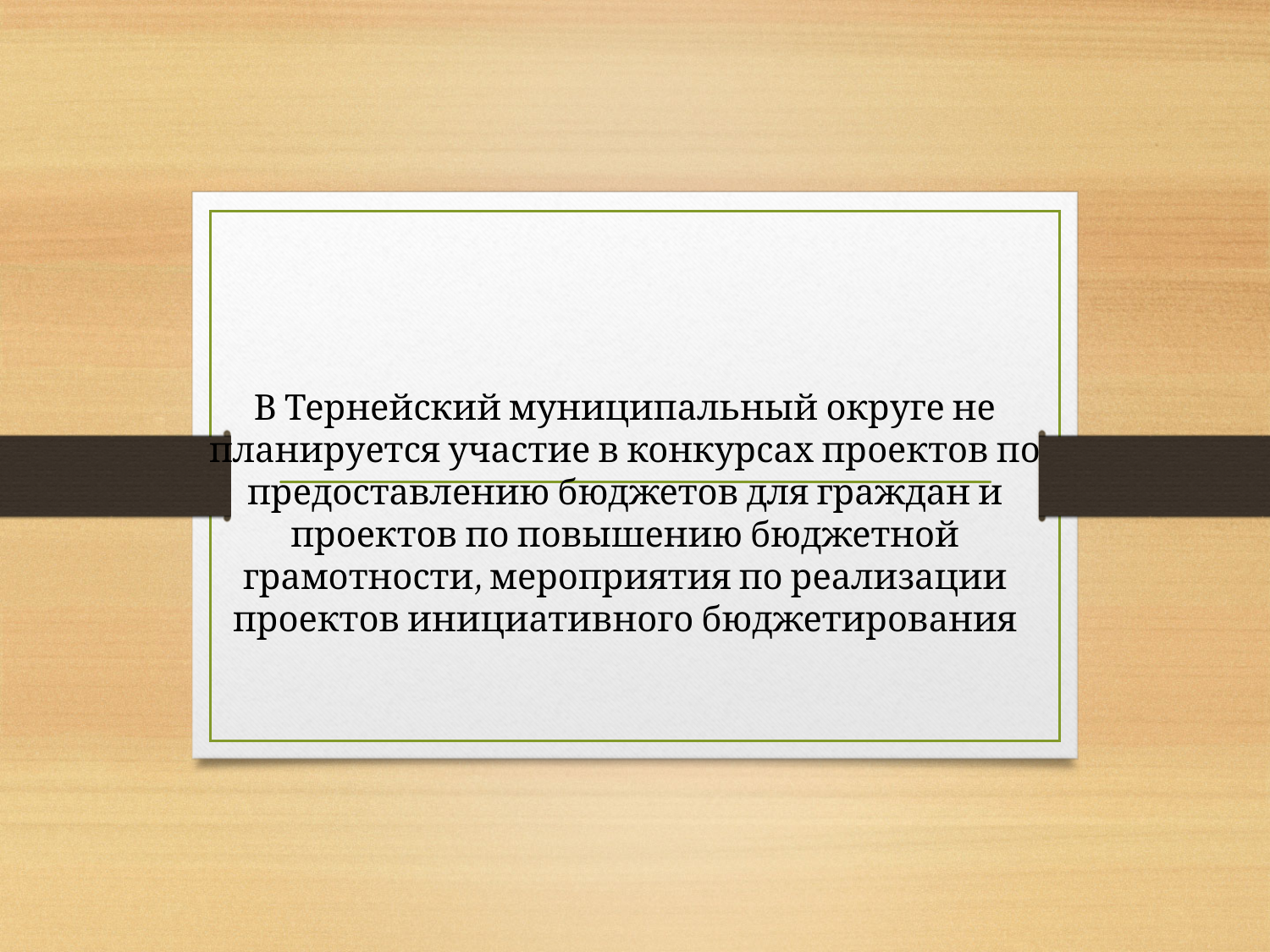

В Тернейский муниципальный округе не планируется участие в конкурсах проектов по предоставлению бюджетов для граждан и проектов по повышению бюджетной грамотности, мероприятия по реализации проектов инициативного бюджетирования